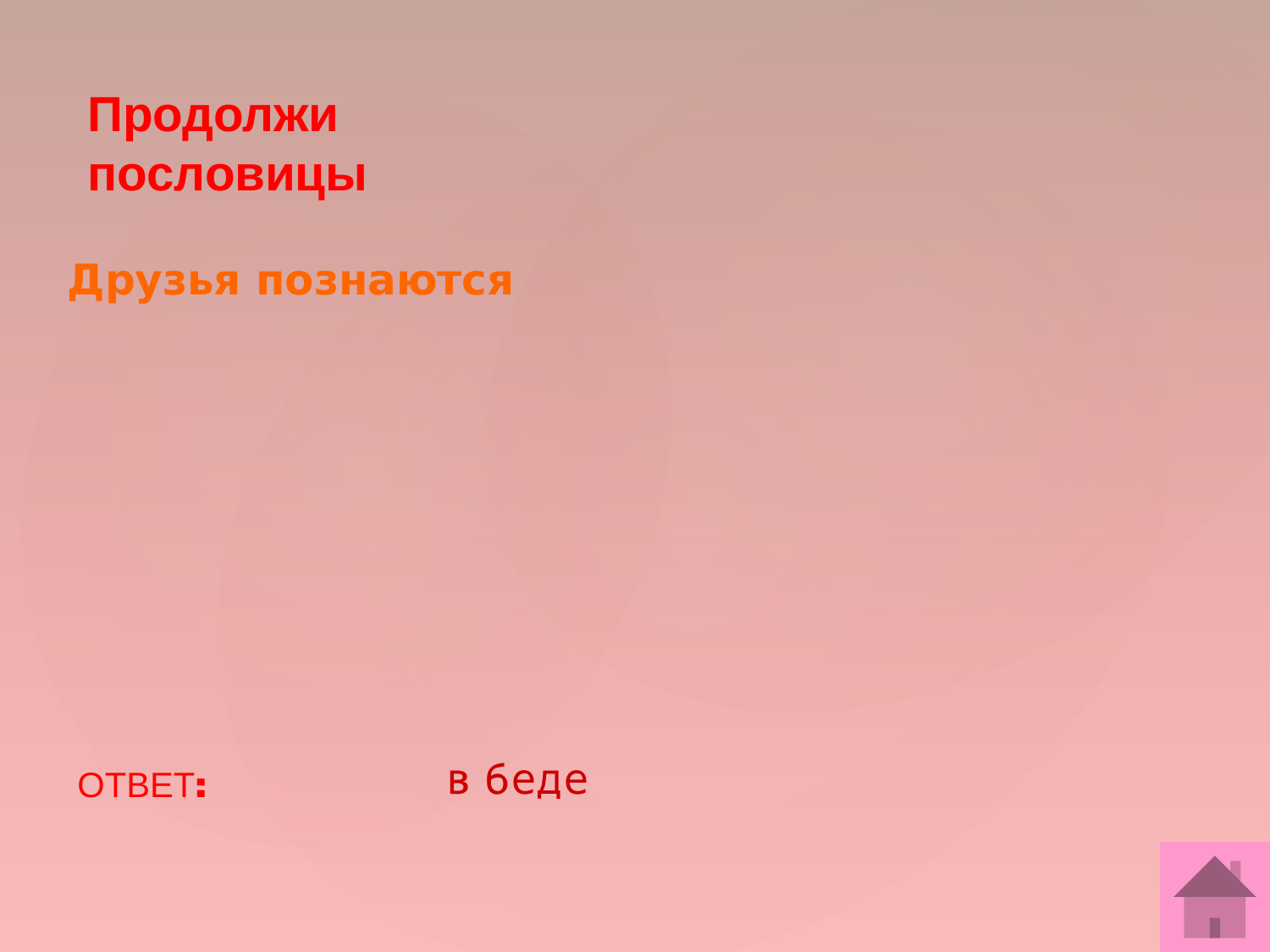

Продолжи пословицы
Друзья познаются
в беде
ОТВЕТ: